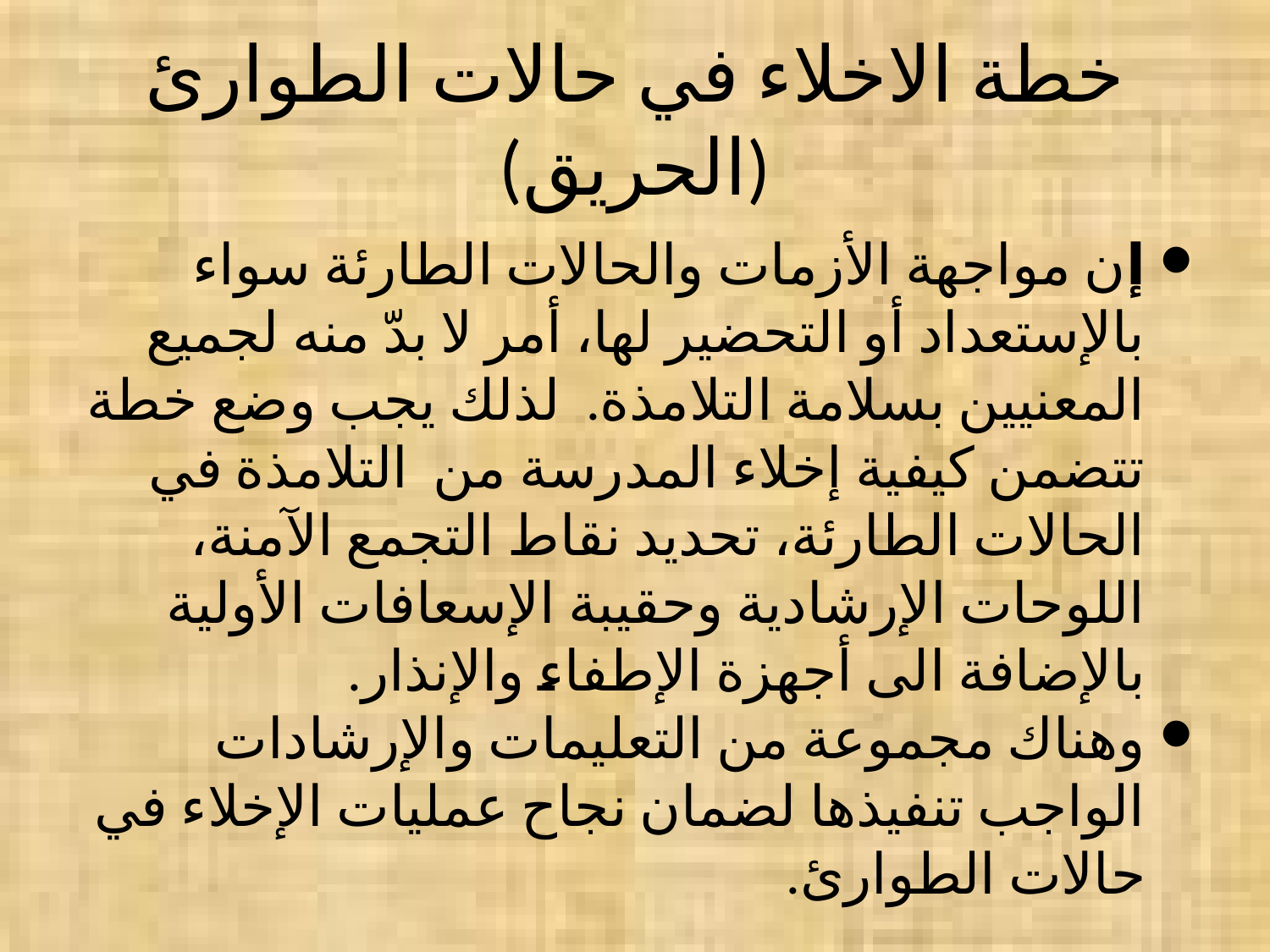

# خطة الاخلاء في حالات الطوارئ (الحريق)
إن مواجهة الأزمات والحالات الطارئة سواء بالإستعداد أو التحضير لها، أمر لا بدّ منه لجميع المعنيين بسلامة التلامذة.  لذلك يجب وضع خطة تتضمن كيفية إخلاء المدرسة من  التلامذة في الحالات الطارئة، تحديد نقاط التجمع الآمنة، اللوحات الإرشادية وحقيبة الإسعافات الأولية بالإضافة الى أجهزة الإطفاء والإنذار.
وهناك مجموعة من التعليمات والإرشادات الواجب تنفيذها لضمان نجاح عمليات الإخلاء في حالات الطوارئ.